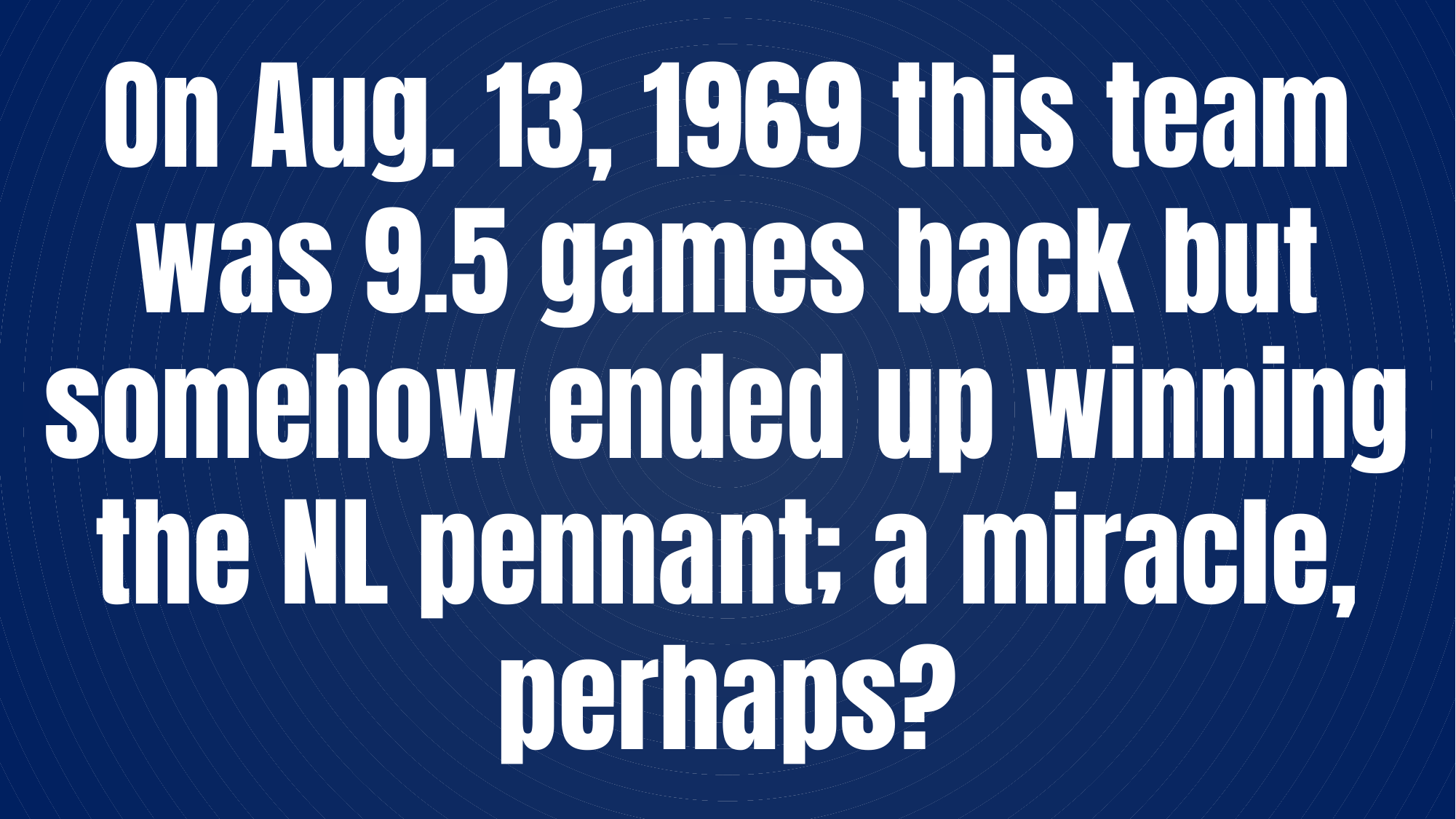

On Aug. 13, 1969 this team was 9.5 games back but somehow ended up winning the NL pennant; a miracle, perhaps?